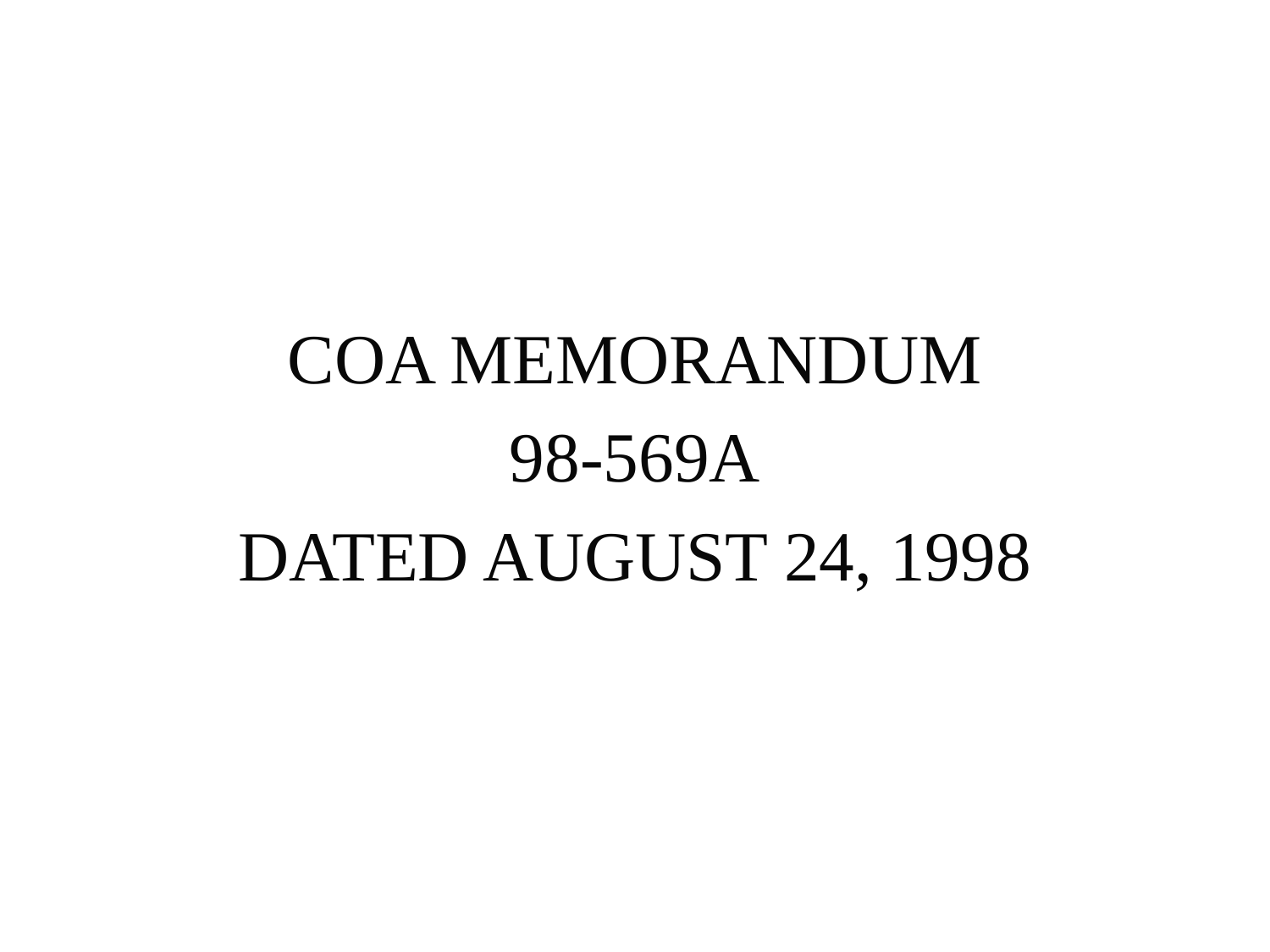

COA MEMORANDUM
98-569A
DATED AUGUST 24, 1998